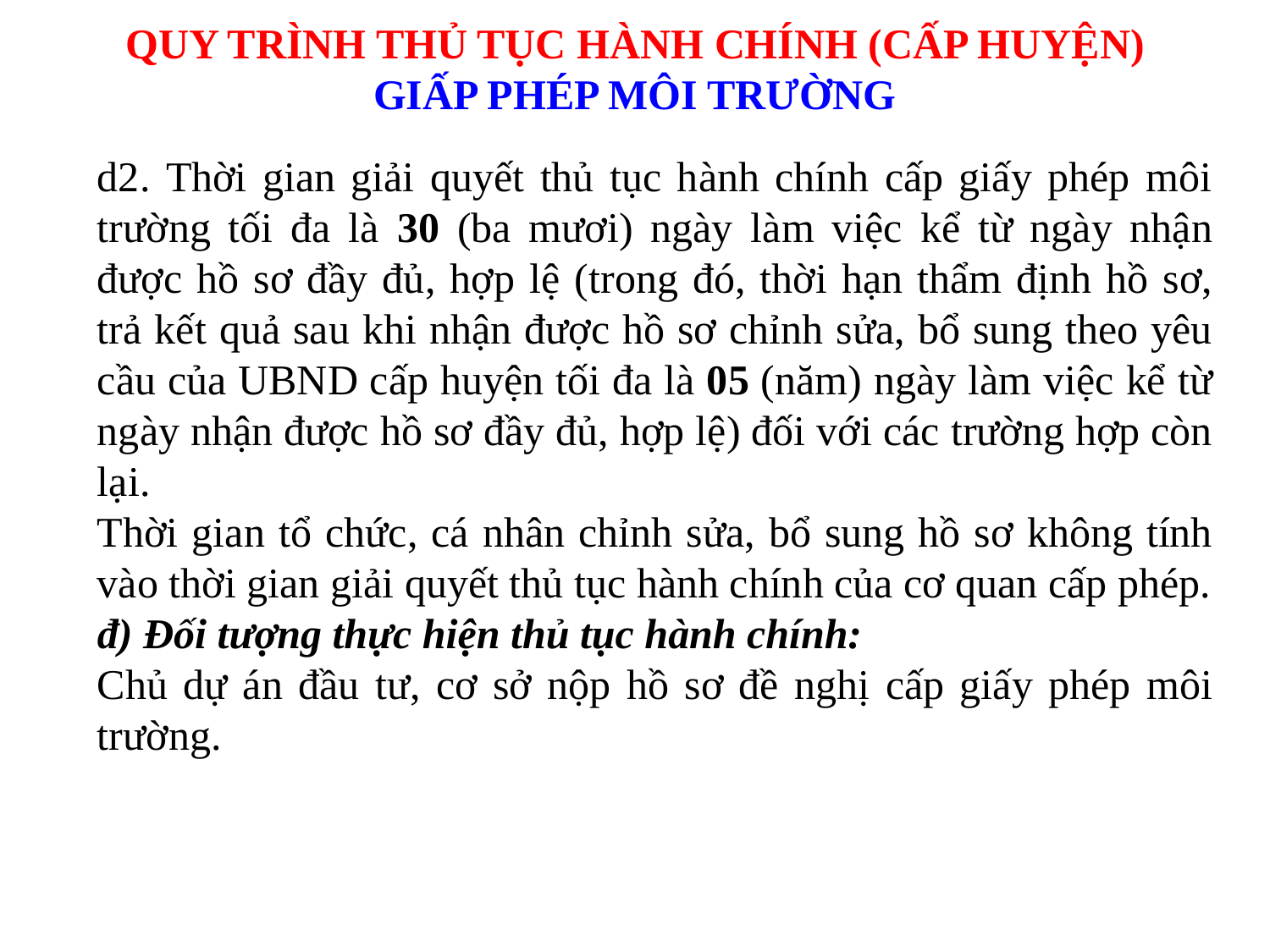

QUY TRÌNH THỦ TỤC HÀNH CHÍNH (CẤP HUYỆN)
GIẤP PHÉP MÔI TRƯỜNG
d2. Thời gian giải quyết thủ tục hành chính cấp giấy phép môi trường tối đa là 30 (ba mươi) ngày làm việc kể từ ngày nhận được hồ sơ đầy đủ, hợp lệ (trong đó, thời hạn thẩm định hồ sơ, trả kết quả sau khi nhận được hồ sơ chỉnh sửa, bổ sung theo yêu cầu của UBND cấp huyện tối đa là 05 (năm) ngày làm việc kể từ ngày nhận được hồ sơ đầy đủ, hợp lệ) đối với các trường hợp còn lại.
Thời gian tổ chức, cá nhân chỉnh sửa, bổ sung hồ sơ không tính vào thời gian giải quyết thủ tục hành chính của cơ quan cấp phép.
đ) Đối tượng thực hiện thủ tục hành chính:
Chủ dự án đầu tư, cơ sở nộp hồ sơ đề nghị cấp giấy phép môi trường.